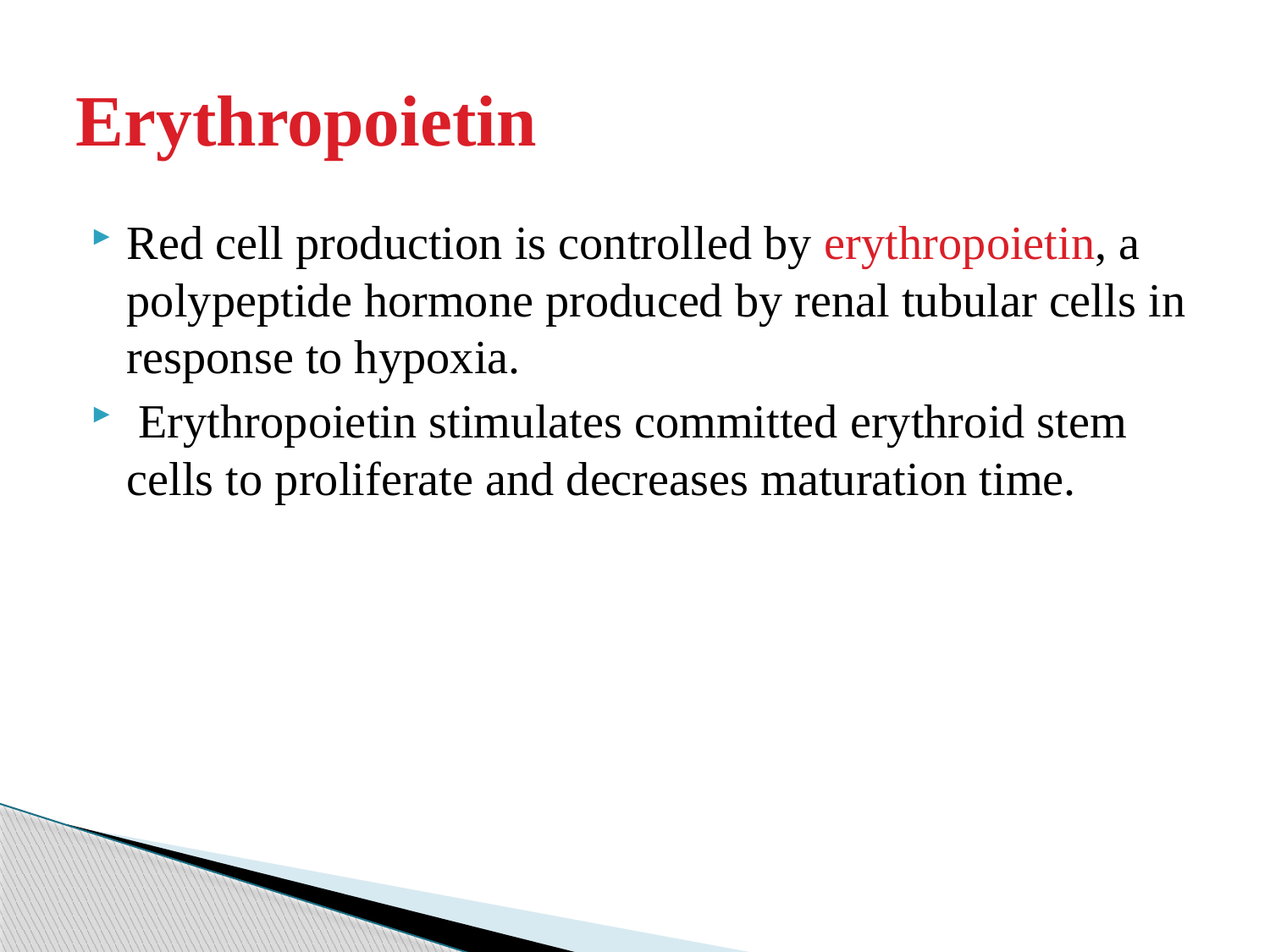

# Erythropoietin
Red cell production is controlled by erythropoietin, a polypeptide hormone produced by renal tubular cells in response to hypoxia.
 Erythropoietin stimulates committed erythroid stem cells to proliferate and decreases maturation time.